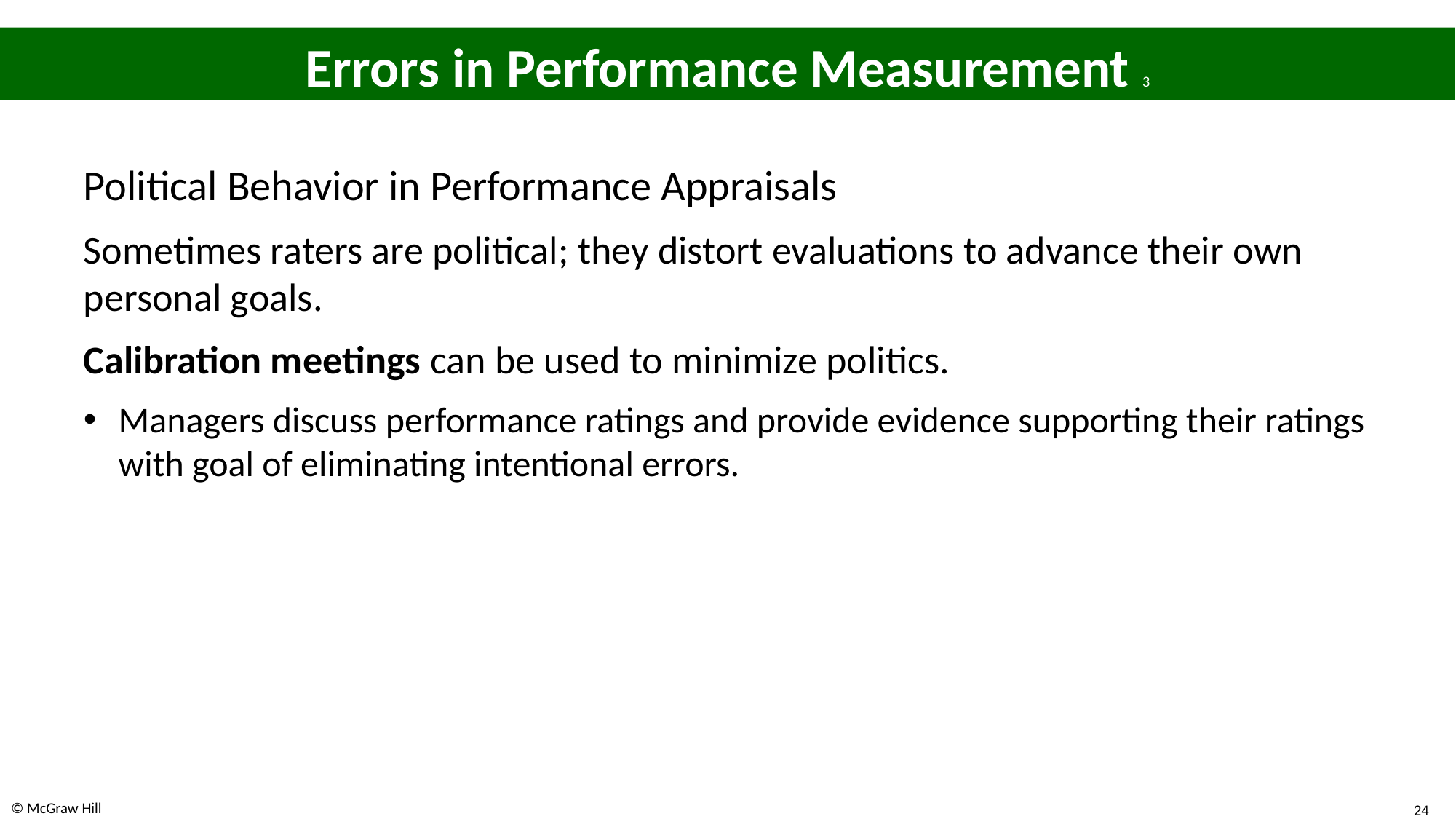

# Errors in Performance Measurement 3
Political Behavior in Performance Appraisals
Sometimes raters are political; they distort evaluations to advance their own personal goals.
Calibration meetings can be used to minimize politics.
Managers discuss performance ratings and provide evidence supporting their ratings with goal of eliminating intentional errors.